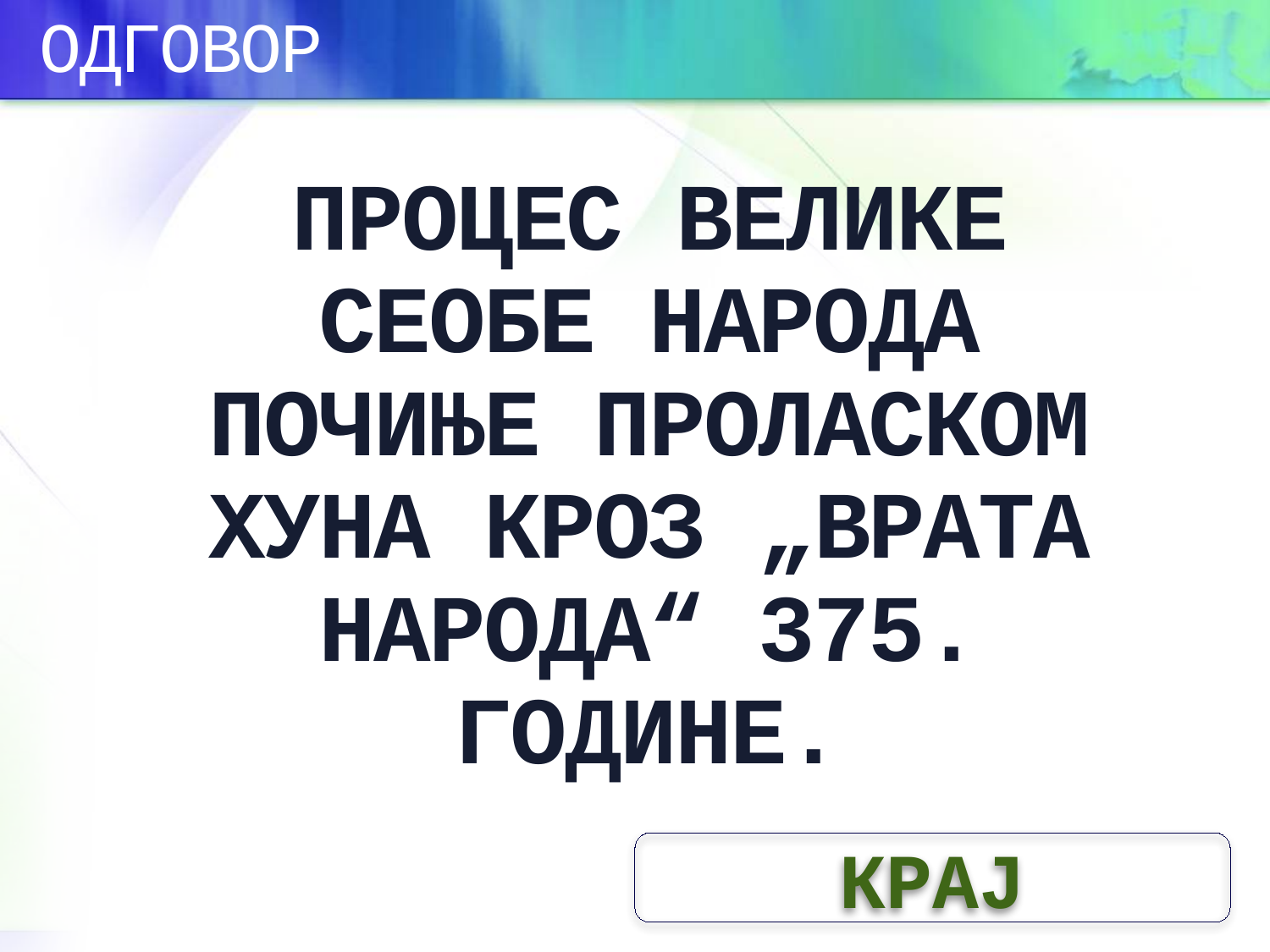

ОДГОВОР
ПРОЦЕС ВЕЛИКЕ СЕОБЕ НАРОДА ПОЧИЊЕ ПРОЛАСКОМ ХУНА КРОЗ „ВРАТА НАРОДА“ 375. ГОДИНЕ.
КРАЈ